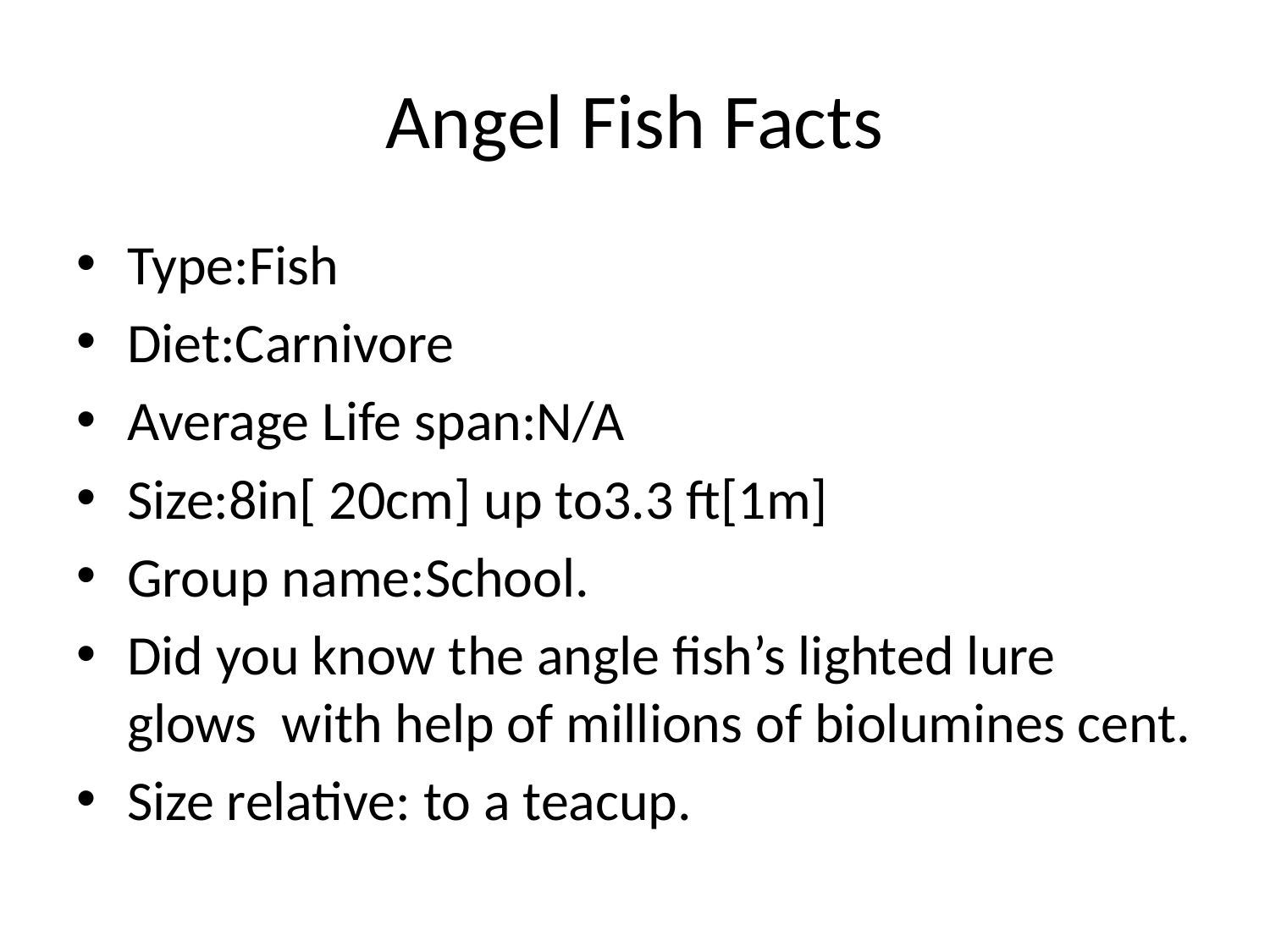

# Angel Fish Facts
Type:Fish
Diet:Carnivore
Average Life span:N/A
Size:8in[ 20cm] up to3.3 ft[1m]
Group name:School.
Did you know the angle fish’s lighted lure glows  with help of millions of biolumines cent.
Size relative: to a teacup.